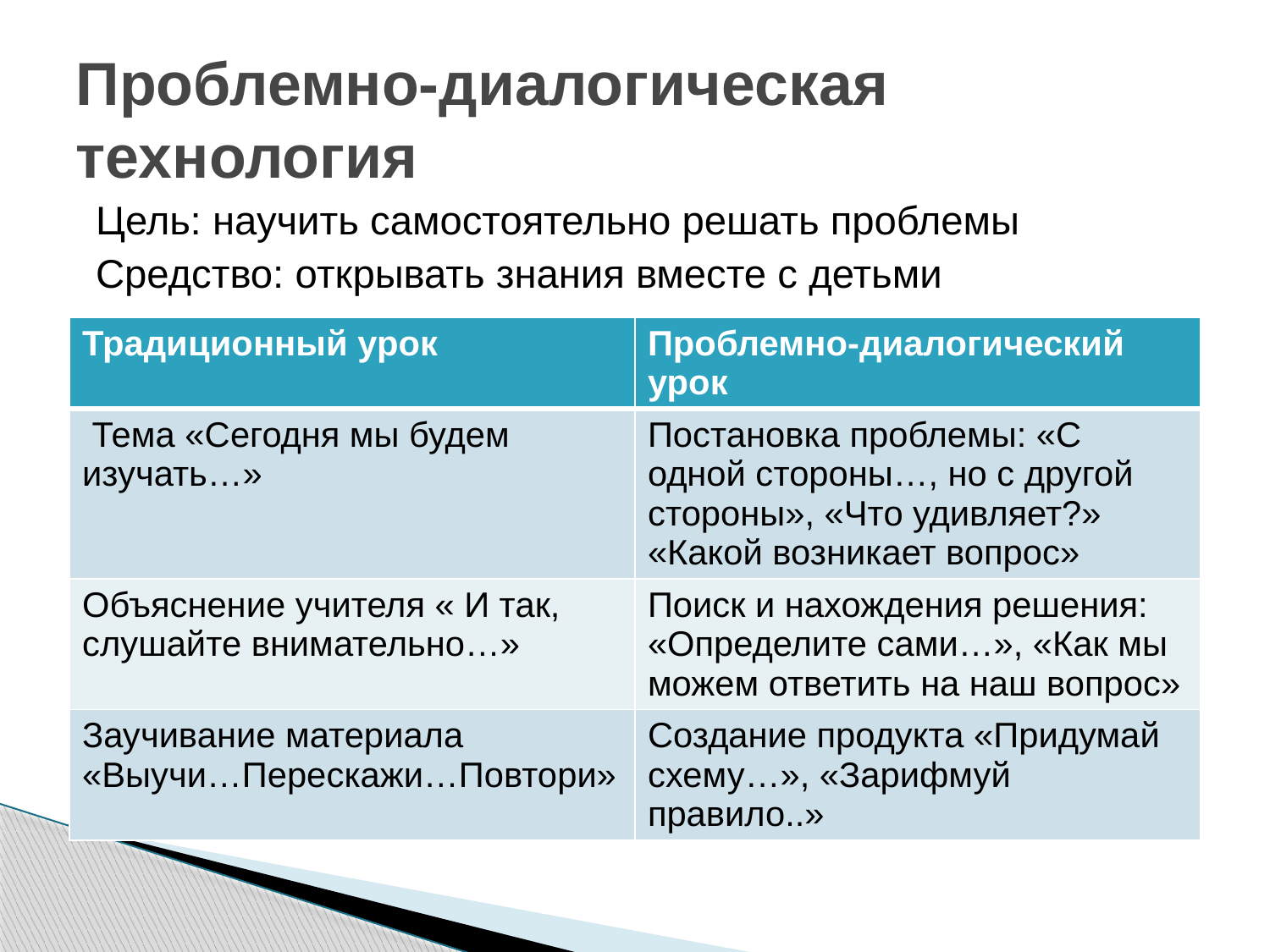

# Проблемно-диалогическая технология
Цель: научить самостоятельно решать проблемы
Средство: открывать знания вместе с детьми
| Традиционный урок | Проблемно-диалогический урок |
| --- | --- |
| Тема «Сегодня мы будем изучать…» | Постановка проблемы: «С одной стороны…, но с другой стороны», «Что удивляет?» «Какой возникает вопрос» |
| Объяснение учителя « И так, слушайте внимательно…» | Поиск и нахождения решения: «Определите сами…», «Как мы можем ответить на наш вопрос» |
| Заучивание материала «Выучи…Перескажи…Повтори» | Создание продукта «Придумай схему…», «Зарифмуй правило..» |